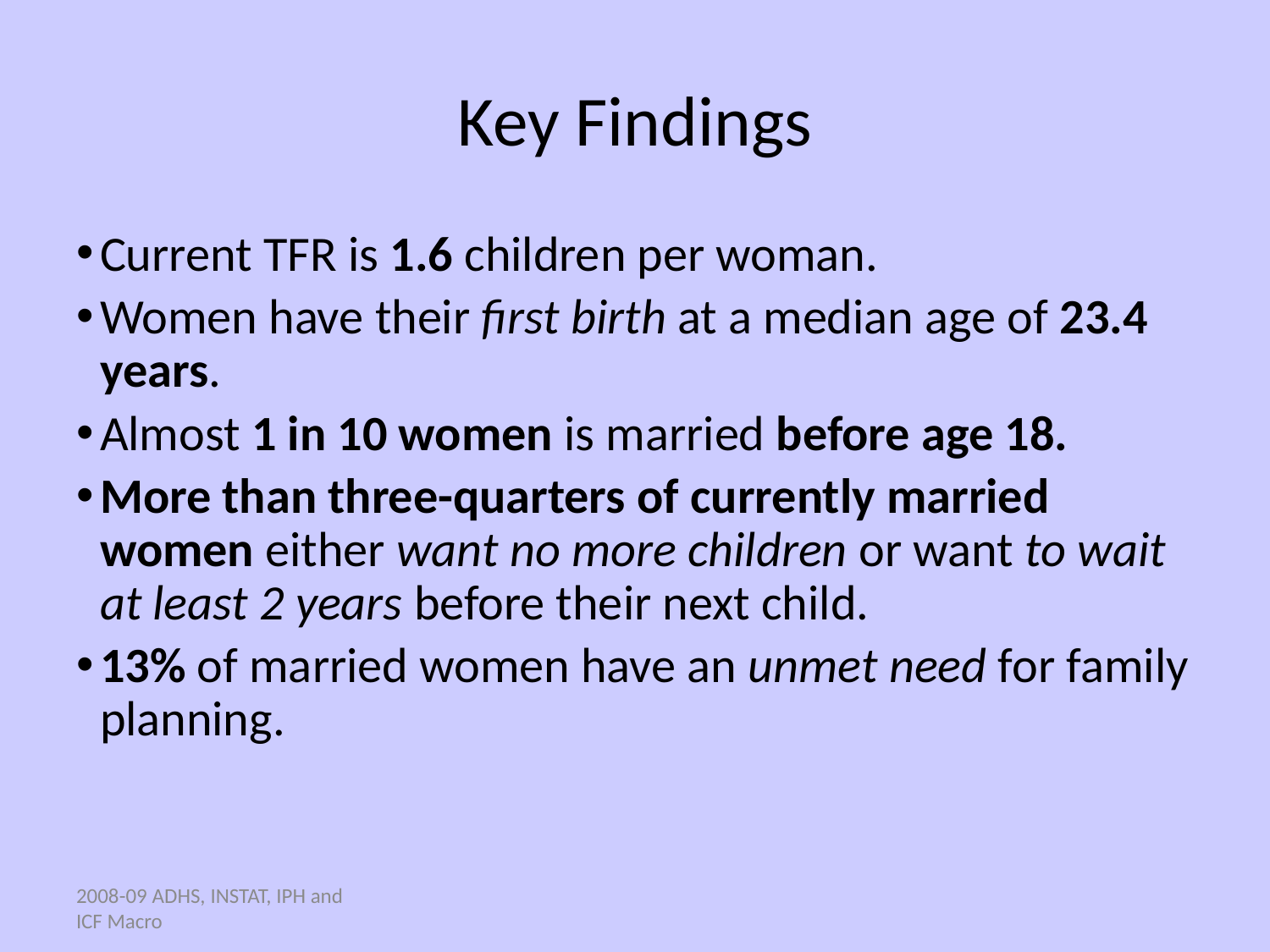

# Key Findings
Current TFR is 1.6 children per woman.
Women have their first birth at a median age of 23.4 years.
Almost 1 in 10 women is married before age 18.
More than three-quarters of currently married women either want no more children or want to wait at least 2 years before their next child.
13% of married women have an unmet need for family planning.
2008-09 ADHS, INSTAT, IPH and ICF Macro